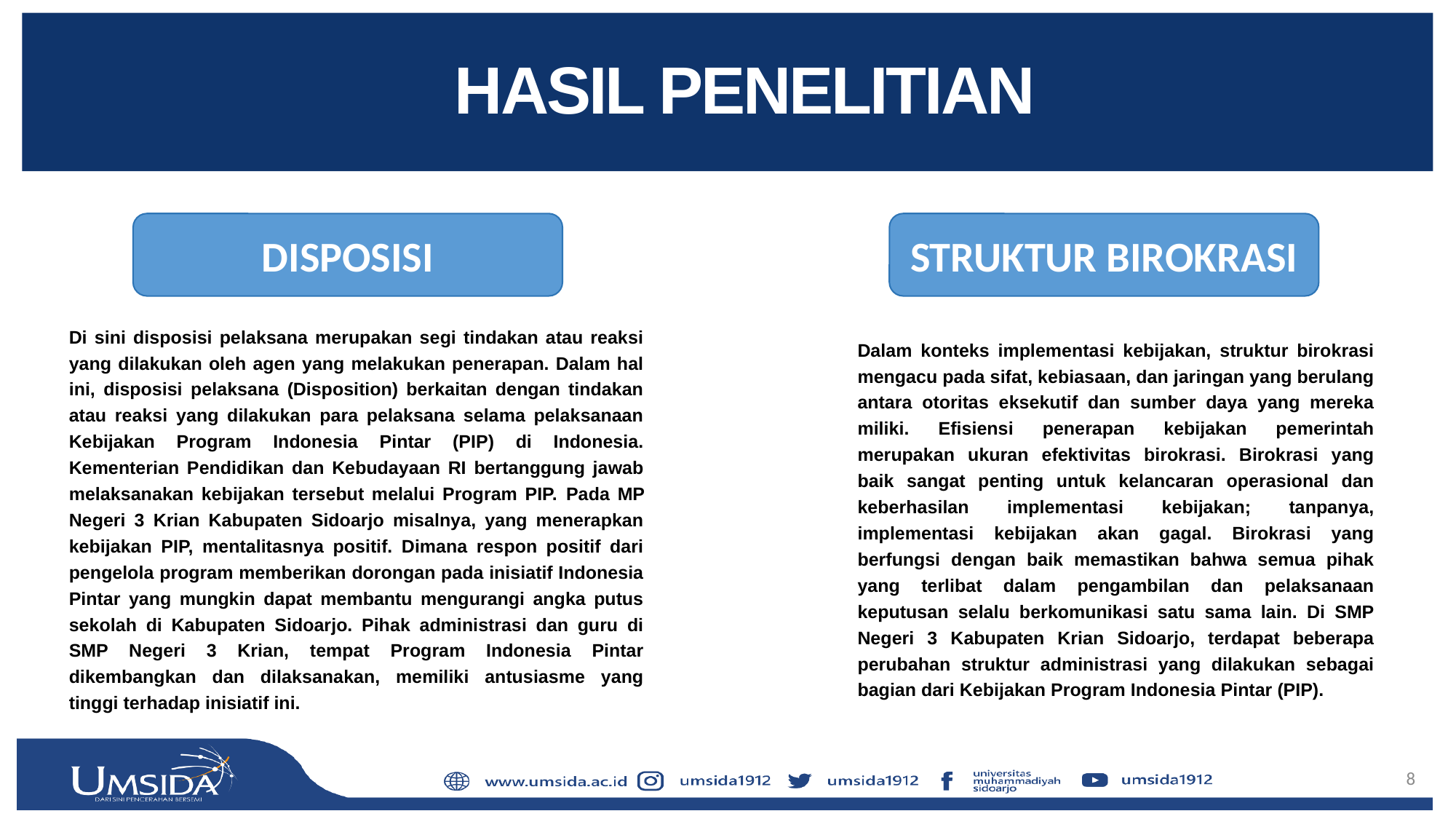

HASIL PENELITIAN
DISPOSISI
STRUKTUR BIROKRASI
Dalam konteks implementasi kebijakan, struktur birokrasi mengacu pada sifat, kebiasaan, dan jaringan yang berulang antara otoritas eksekutif dan sumber daya yang mereka miliki. Efisiensi penerapan kebijakan pemerintah merupakan ukuran efektivitas birokrasi. Birokrasi yang baik sangat penting untuk kelancaran operasional dan keberhasilan implementasi kebijakan; tanpanya, implementasi kebijakan akan gagal. Birokrasi yang berfungsi dengan baik memastikan bahwa semua pihak yang terlibat dalam pengambilan dan pelaksanaan keputusan selalu berkomunikasi satu sama lain. Di SMP Negeri 3 Kabupaten Krian Sidoarjo, terdapat beberapa perubahan struktur administrasi yang dilakukan sebagai bagian dari Kebijakan Program Indonesia Pintar (PIP).
Di sini disposisi pelaksana merupakan segi tindakan atau reaksi yang dilakukan oleh agen yang melakukan penerapan. Dalam hal ini, disposisi pelaksana (Disposition) berkaitan dengan tindakan atau reaksi yang dilakukan para pelaksana selama pelaksanaan Kebijakan Program Indonesia Pintar (PIP) di Indonesia. Kementerian Pendidikan dan Kebudayaan RI bertanggung jawab melaksanakan kebijakan tersebut melalui Program PIP. Pada MP Negeri 3 Krian Kabupaten Sidoarjo misalnya, yang menerapkan kebijakan PIP, mentalitasnya positif. Dimana respon positif dari pengelola program memberikan dorongan pada inisiatif Indonesia Pintar yang mungkin dapat membantu mengurangi angka putus sekolah di Kabupaten Sidoarjo. Pihak administrasi dan guru di SMP Negeri 3 Krian, tempat Program Indonesia Pintar dikembangkan dan dilaksanakan, memiliki antusiasme yang tinggi terhadap inisiatif ini.